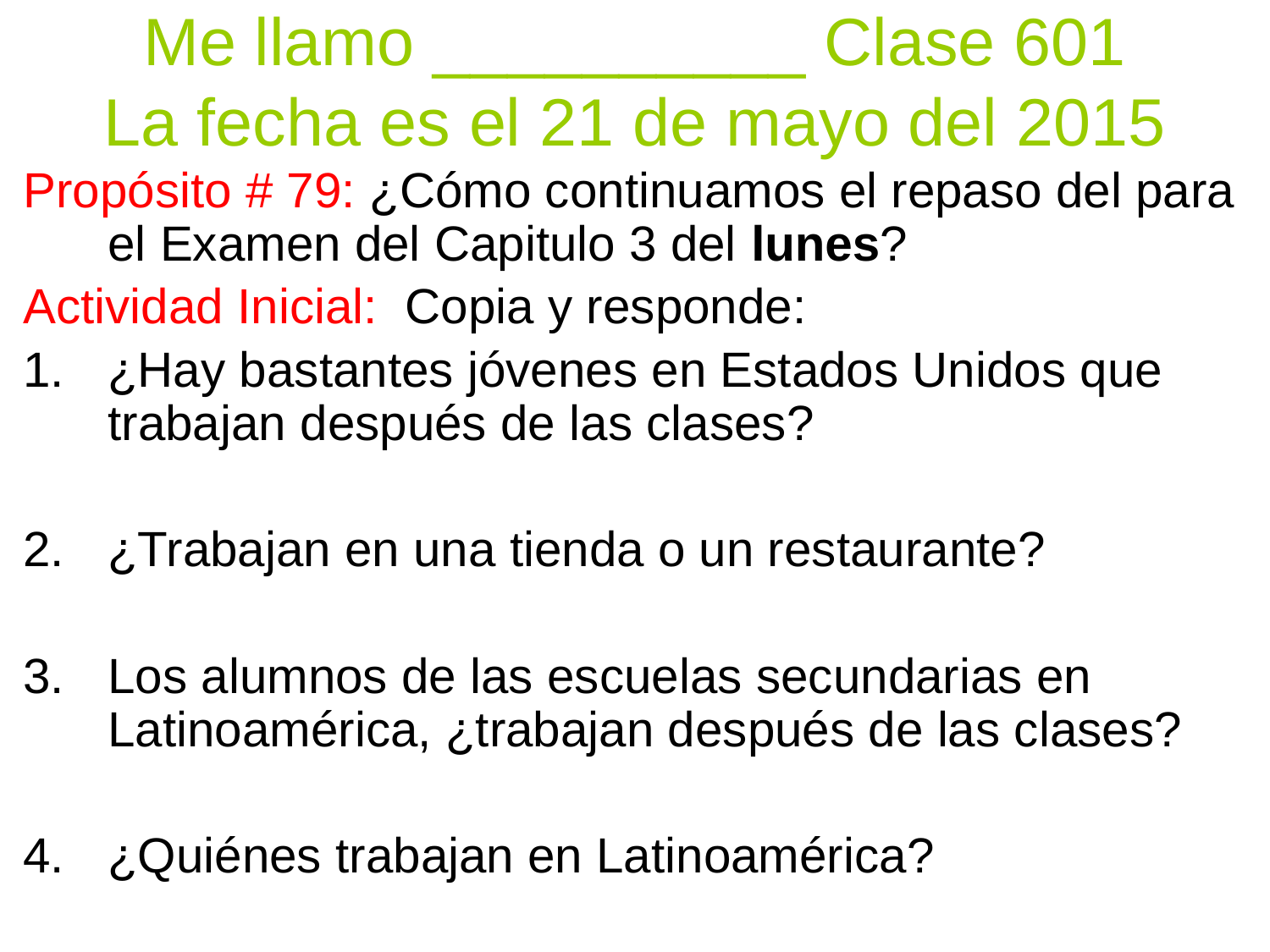

# Me llamo __________ Clase 601 La fecha es el 21 de mayo del 2015
Propósito # 79: ¿Cómo continuamos el repaso del para el Examen del Capitulo 3 del lunes?
Actividad Inicial:  Copia y responde:
¿Hay bastantes jóvenes en Estados Unidos que trabajan después de las clases?

¿Trabajan en una tienda o un restaurante?

Los alumnos de las escuelas secundarias en Latinoamérica, ¿trabajan después de las clases?

¿Quiénes trabajan en Latinoamérica?